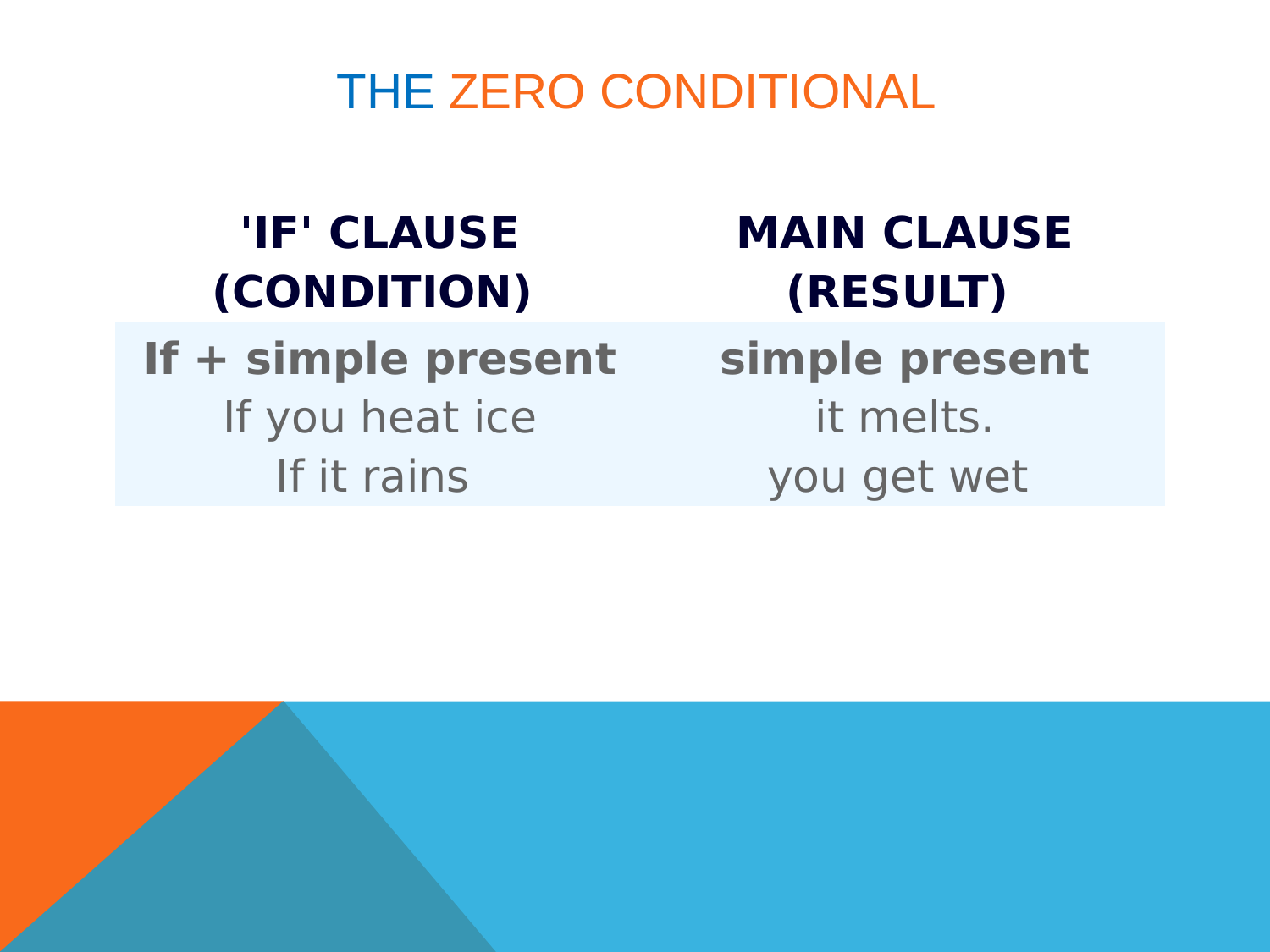

# The Zero conditional
| 'IF' CLAUSE (CONDITION) | MAIN CLAUSE (RESULT) |
| --- | --- |
| If + simple present If you heat ice If it rains | simple present it melts. you get wet |